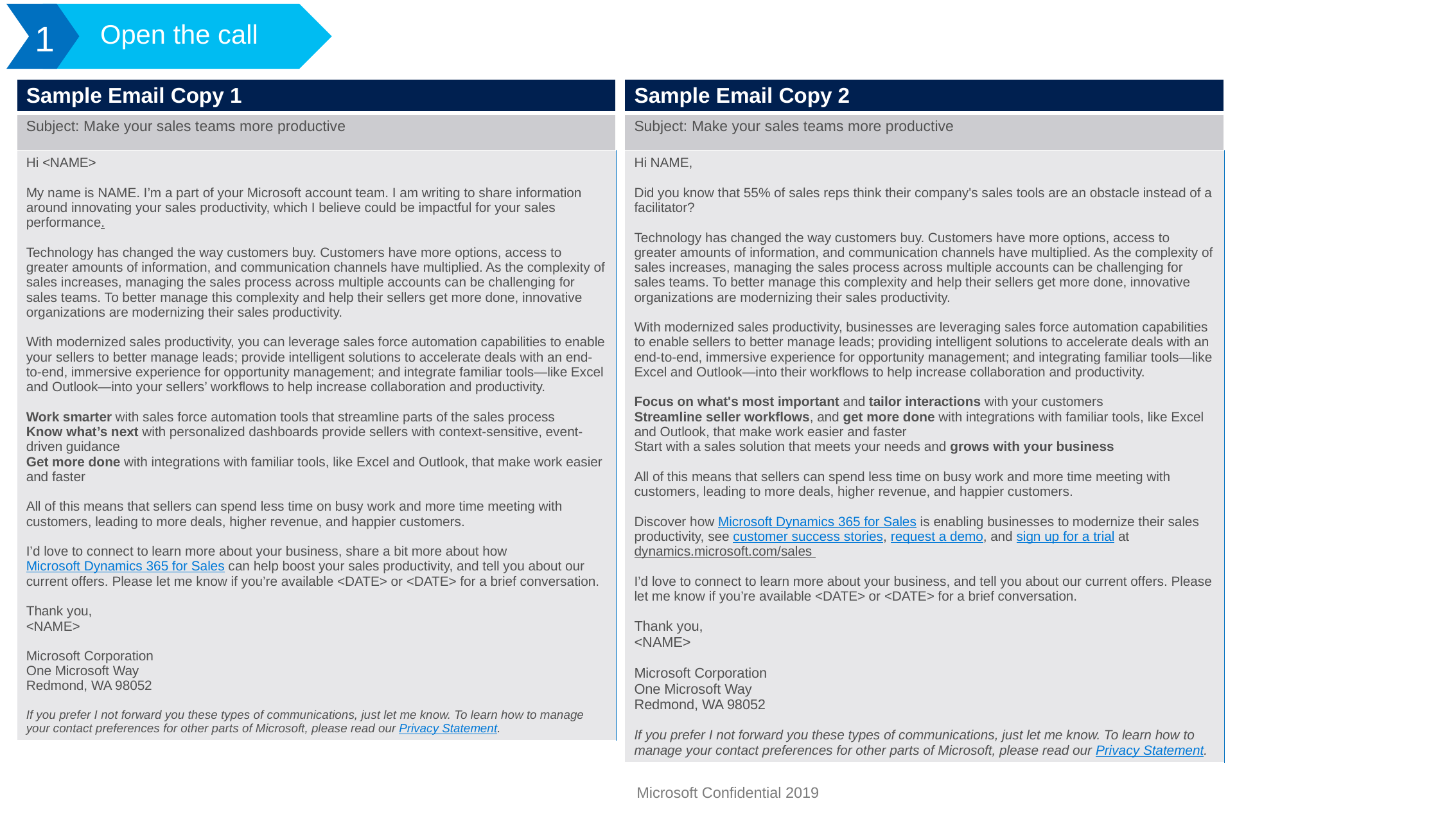

1
Open the call
| Sample Email Copy 1 |
| --- |
| Subject: Make your sales teams more productive |
| Hi <NAME>   My name is NAME. I’m a part of your Microsoft account team. I am writing to share information around innovating your sales productivity, which I believe could be impactful for your sales performance.   Technology has changed the way customers buy. Customers have more options, access to greater amounts of information, and communication channels have multiplied. As the complexity of sales increases, managing the sales process across multiple accounts can be challenging for sales teams. To better manage this complexity and help their sellers get more done, innovative organizations are modernizing their sales productivity.   With modernized sales productivity, you can leverage sales force automation capabilities to enable your sellers to better manage leads; provide intelligent solutions to accelerate deals with an end-to-end, immersive experience for opportunity management; and integrate familiar tools—like Excel and Outlook—into your sellers’ workflows to help increase collaboration and productivity.   Work smarter with sales force automation tools that streamline parts of the sales process Know what’s next with personalized dashboards provide sellers with context-sensitive, event-driven guidance Get more done with integrations with familiar tools, like Excel and Outlook, that make work easier and faster   All of this means that sellers can spend less time on busy work and more time meeting with customers, leading to more deals, higher revenue, and happier customers.   I’d love to connect to learn more about your business, share a bit more about how Microsoft Dynamics 365 for Sales can help boost your sales productivity, and tell you about our current offers. Please let me know if you’re available <DATE> or <DATE> for a brief conversation.   Thank you, <NAME>    Microsoft Corporation One Microsoft Way Redmond, WA 98052   If you prefer I not forward you these types of communications, just let me know. To learn how to manage your contact preferences for other parts of Microsoft, please read our Privacy Statement. |
| Sample Email Copy 2 |
| --- |
| Subject: Make your sales teams more productive |
| Hi NAME,   Did you know that 55% of sales reps think their company's sales tools are an obstacle instead of a facilitator?   Technology has changed the way customers buy. Customers have more options, access to greater amounts of information, and communication channels have multiplied. As the complexity of sales increases, managing the sales process across multiple accounts can be challenging for sales teams. To better manage this complexity and help their sellers get more done, innovative organizations are modernizing their sales productivity.   With modernized sales productivity, businesses are leveraging sales force automation capabilities to enable sellers to better manage leads; providing intelligent solutions to accelerate deals with an end-to-end, immersive experience for opportunity management; and integrating familiar tools—like Excel and Outlook—into their workflows to help increase collaboration and productivity.   Focus on what's most important and tailor interactions with your customers Streamline seller workflows, and get more done with integrations with familiar tools, like Excel and Outlook, that make work easier and faster Start with a sales solution that meets your needs and grows with your business    All of this means that sellers can spend less time on busy work and more time meeting with customers, leading to more deals, higher revenue, and happier customers.   Discover how Microsoft Dynamics 365 for Sales is enabling businesses to modernize their sales productivity, see customer success stories, request a demo, and sign up for a trial at dynamics.microsoft.com/sales I’d love to connect to learn more about your business, and tell you about our current offers. Please let me know if you’re available <DATE> or <DATE> for a brief conversation. Thank you, <NAME>    Microsoft Corporation One Microsoft Way Redmond, WA 98052   If you prefer I not forward you these types of communications, just let me know. To learn how to manage your contact preferences for other parts of Microsoft, please read our Privacy Statement. |